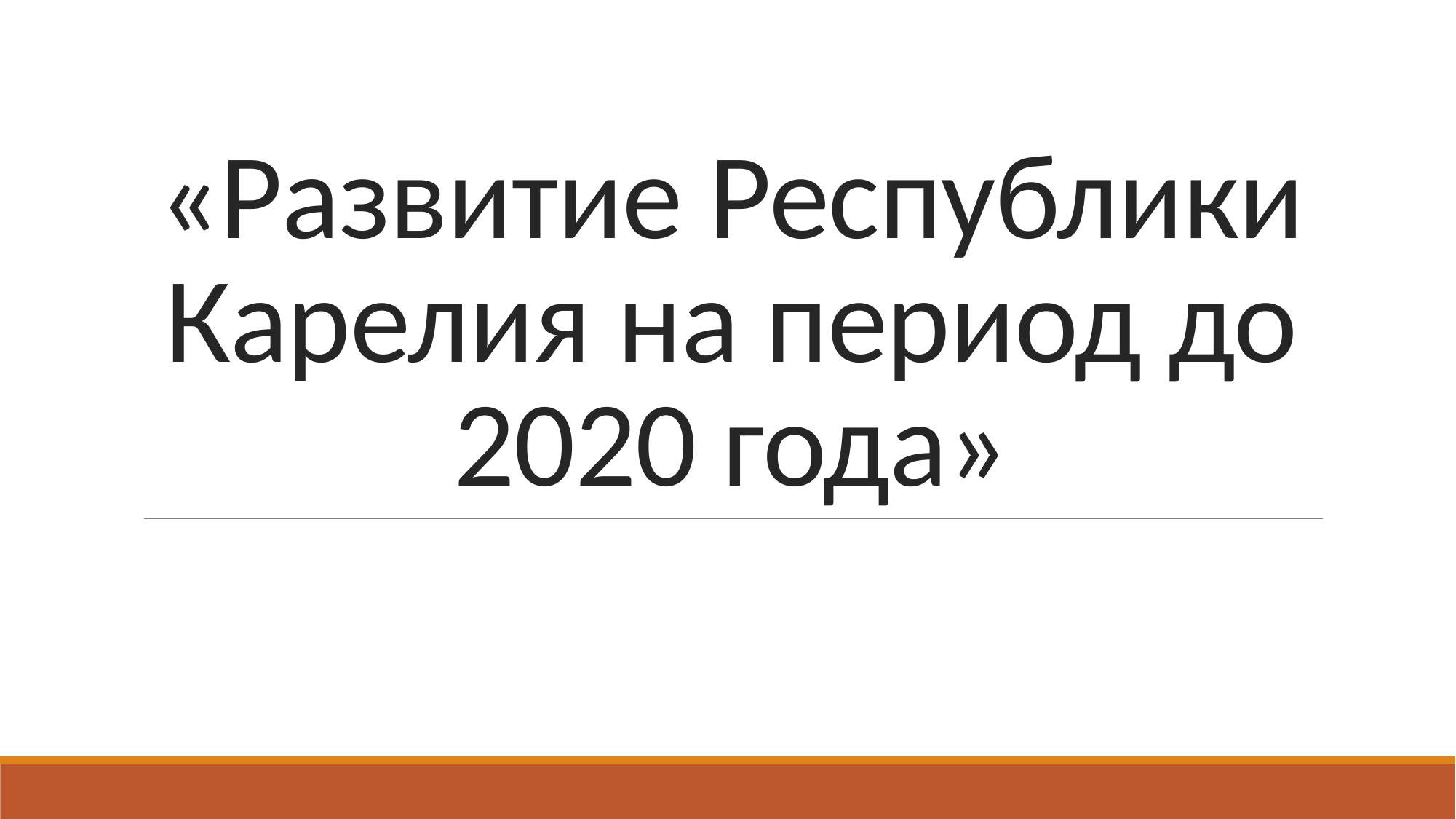

# «Развитие Республики Карелия на период до 2020 года»